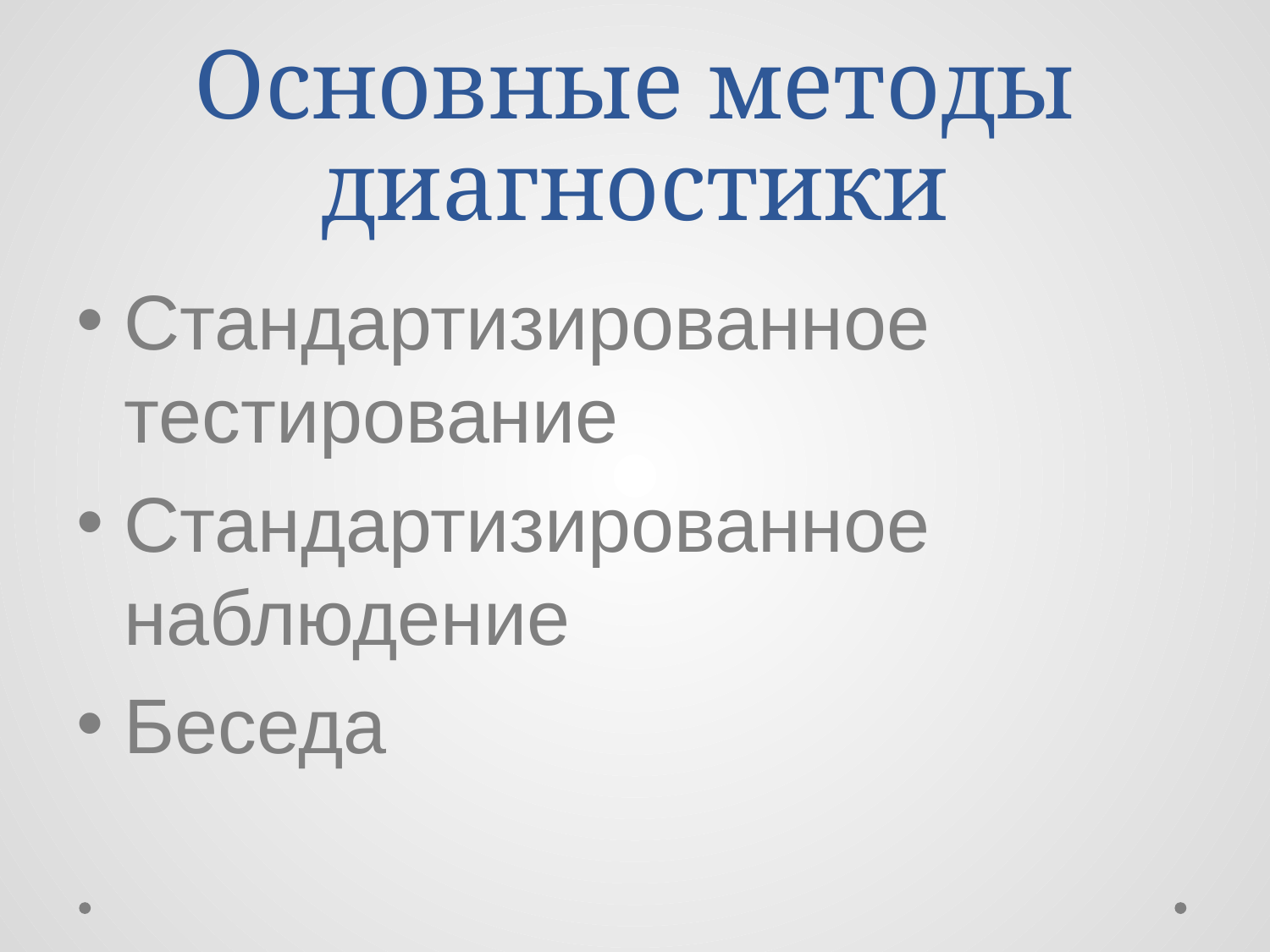

# Основные методы диагностики
Стандартизированное тестирование
Стандартизированное наблюдение
Беседа